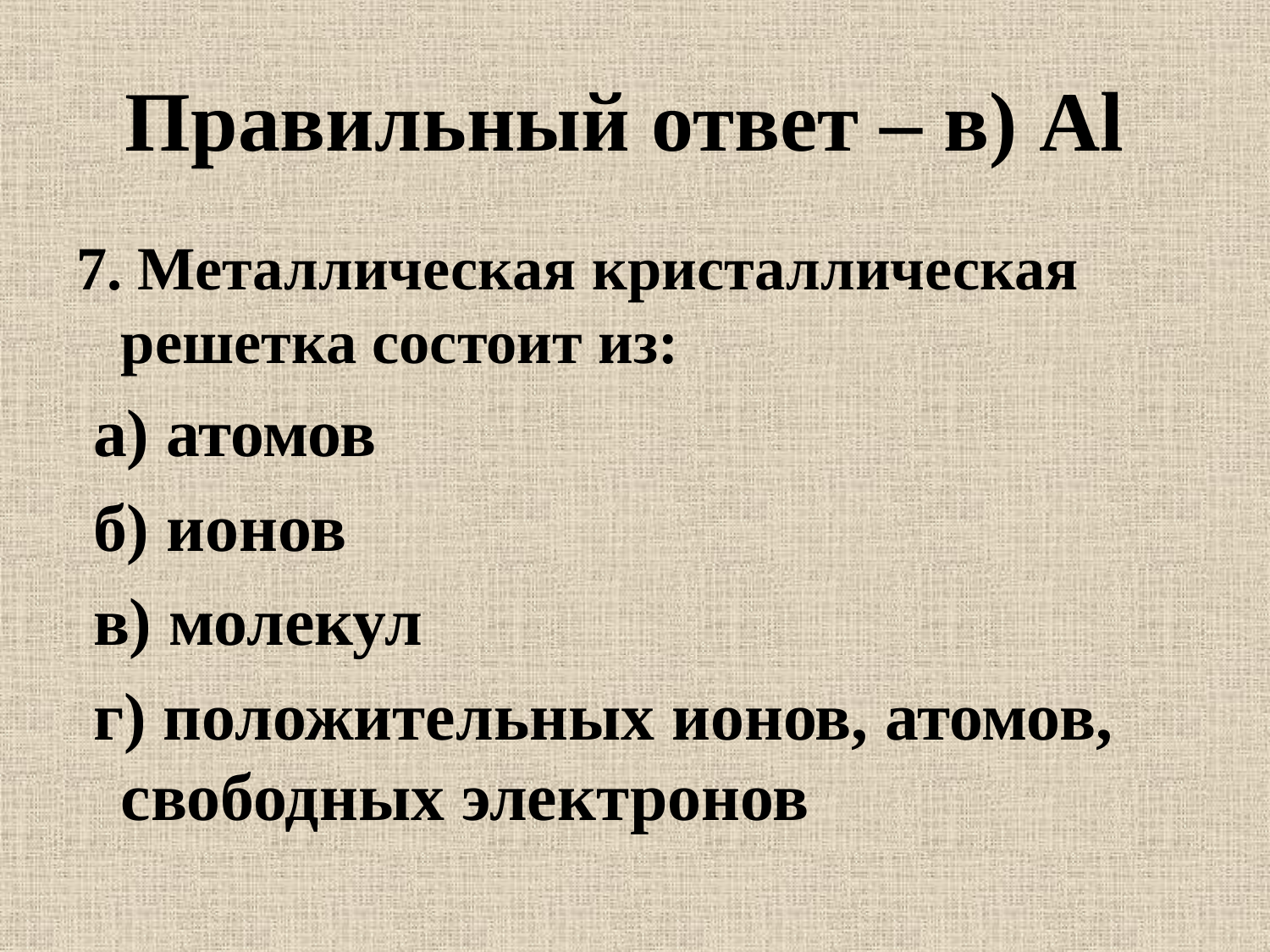

# Правильный ответ – в) Al
7. Металлическая кристаллическая решетка состоит из:
 а) атомов
 б) ионов
 в) молекул
 г) положительных ионов, атомов, свободных электронов